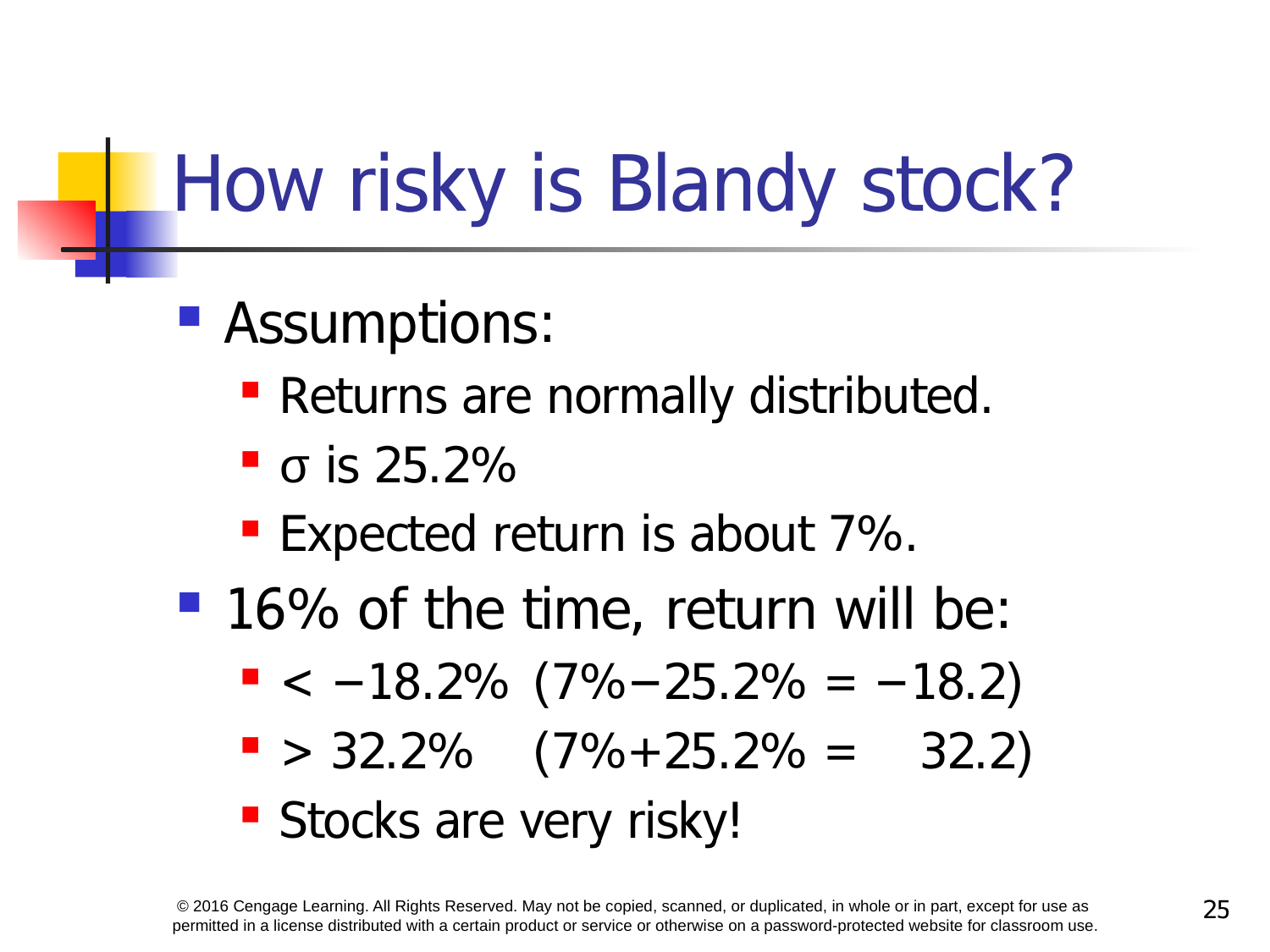

# How risky is Blandy stock?
Assumptions:
Returns are normally distributed.
σ is 25.2%
Expected return is about 7%.
16% of the time, return will be:
< −18.2% 	(7%−25.2% = −18.2)
> 32.2% 	(7%+25.2% =    32.2)
Stocks are very risky!

25